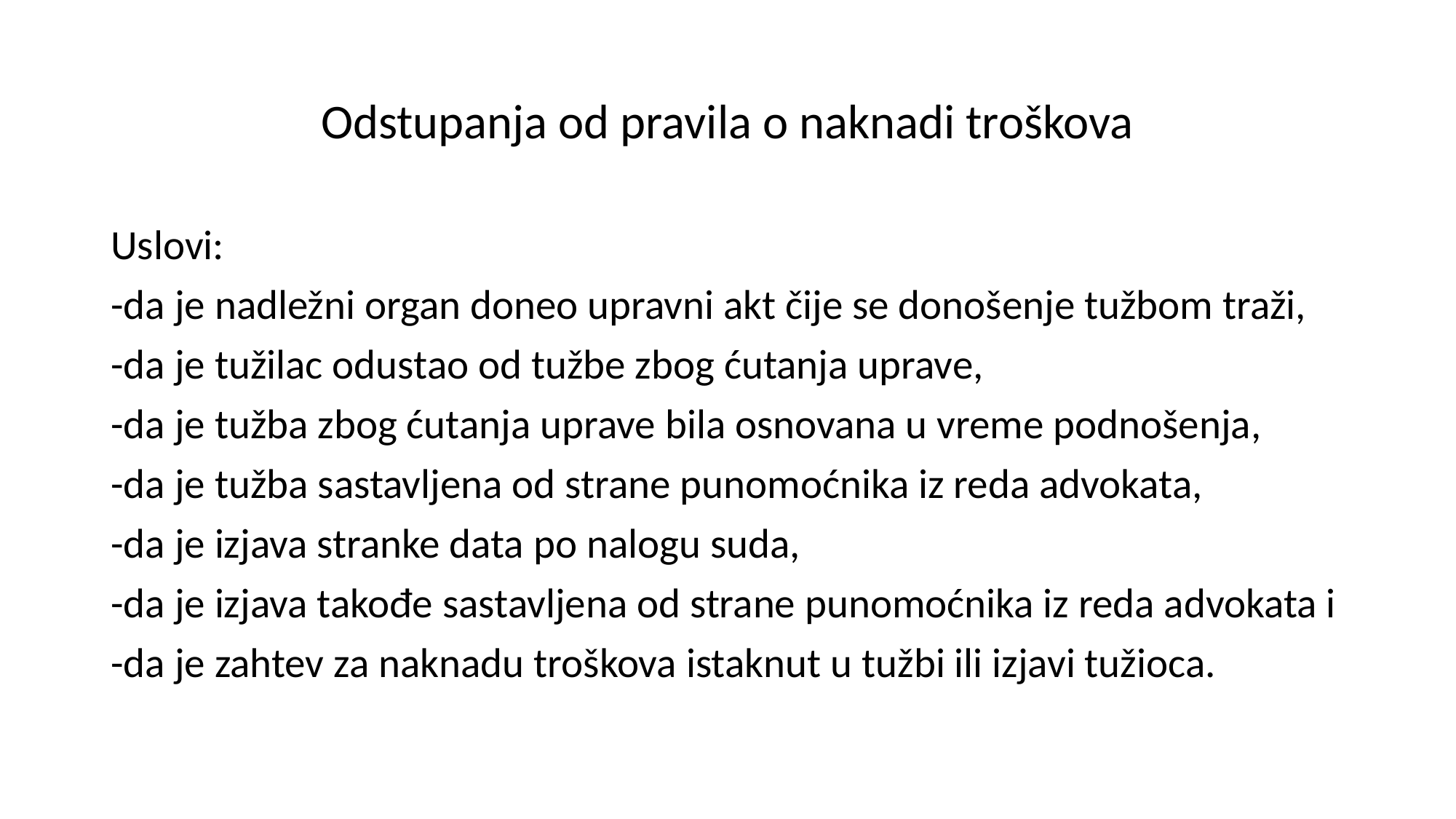

# Odstupanja od pravila o naknadi troškova
Uslovi:
-da je nadležni organ doneo upravni akt čije se donošenje tužbom traži,
-da je tužilac odustao od tužbe zbog ćutanja uprave,
-da je tužba zbog ćutanja uprave bila osnovana u vreme podnošenja,
-da je tužba sastavljena od strane punomoćnika iz reda advokata,
-da je izjava stranke data po nalogu suda,
-da je izjava takođe sastavljena od strane punomoćnika iz reda advokata i
-da je zahtev za naknadu troškova istaknut u tužbi ili izjavi tužioca.